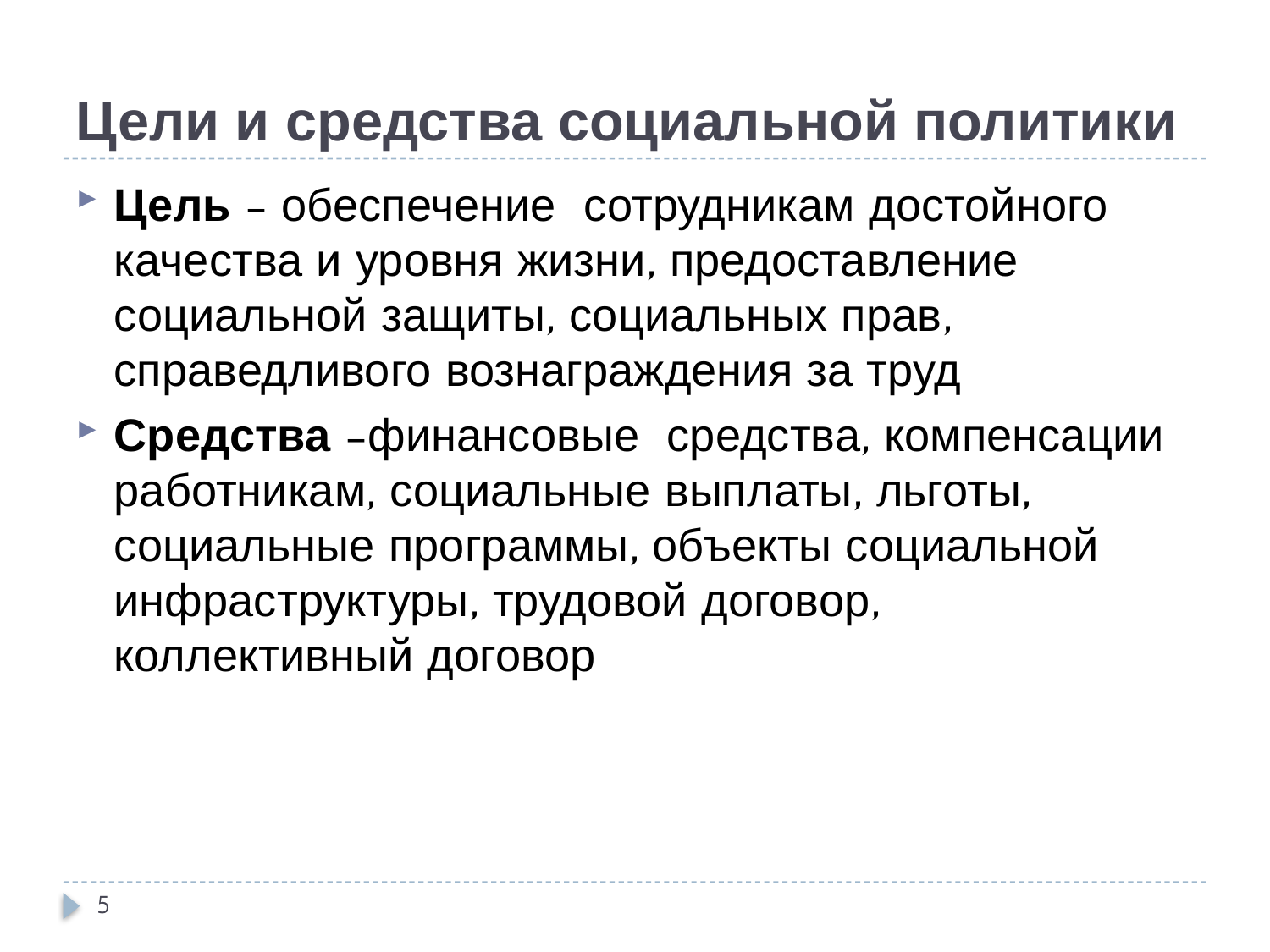

# Цели и средства социальной политики
Цель – обеспечение  сотрудникам достойного качества и уровня жизни, предоставление социальной защиты, социальных прав, справедливого вознаграждения за труд
Средства –финансовые  средства, компенсации работникам, социальные выплаты, льготы, социальные программы, объекты социальной инфраструктуры, трудовой договор, коллективный договор
5